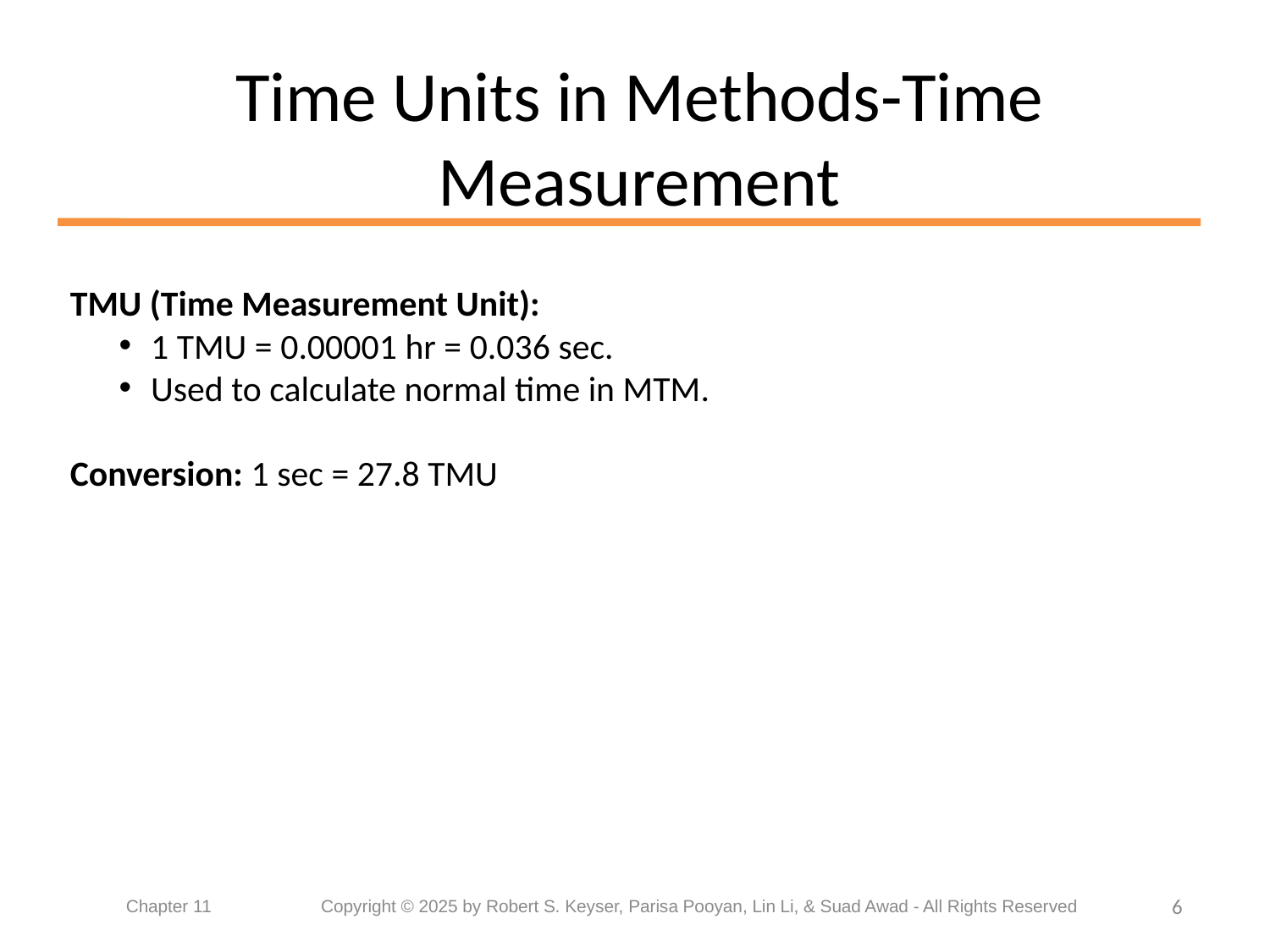

# Time Units in Methods-Time Measurement

TMU (Time Measurement Unit):
1 TMU = 0.00001 hr = 0.036 sec.
Used to calculate normal time in MTM.

Conversion: 1 sec = 27.8 TMU
6
Chapter 11	              Copyright © 2025 by Robert S. Keyser, Parisa Pooyan, Lin Li, & Suad Awad - All Rights Reserved